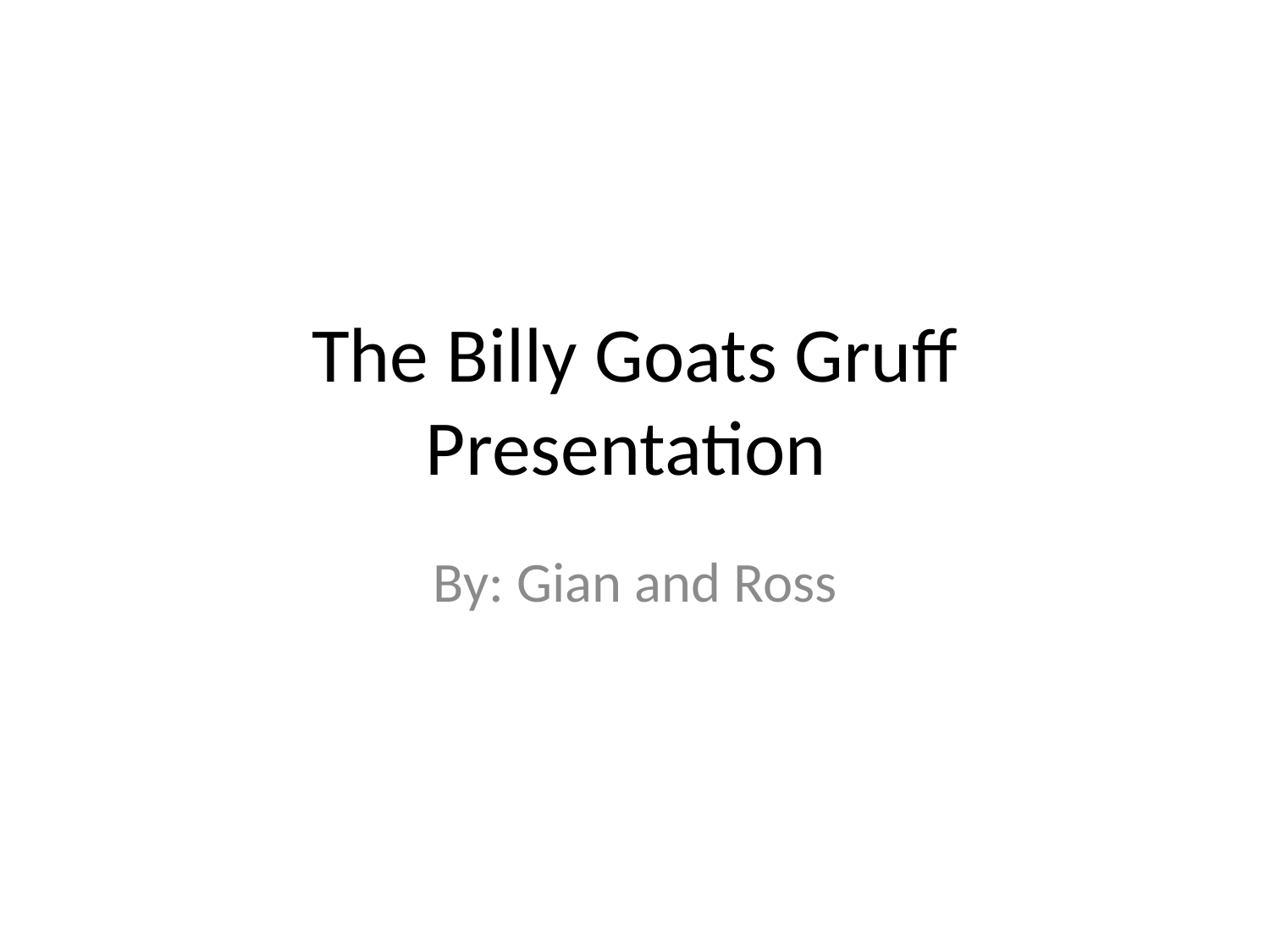

# The Billy Goats Gruff Presentation
By: Gian and Ross